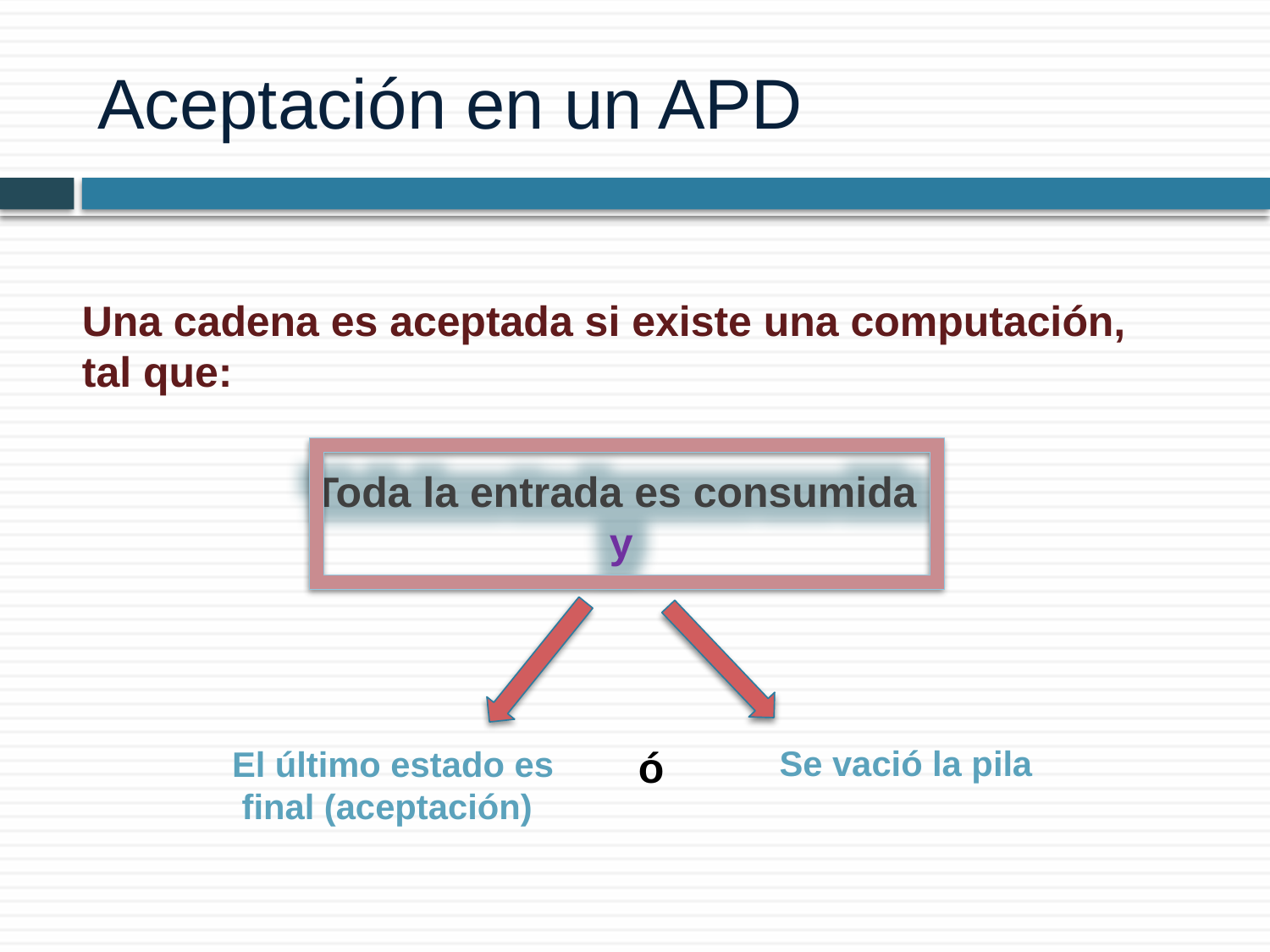

# Aceptación en un APD
Una cadena es aceptada si existe una computación,
tal que:

Toda la entrada es consumida
y

ó
Se vació la pila
El último estado es
 final (aceptación)